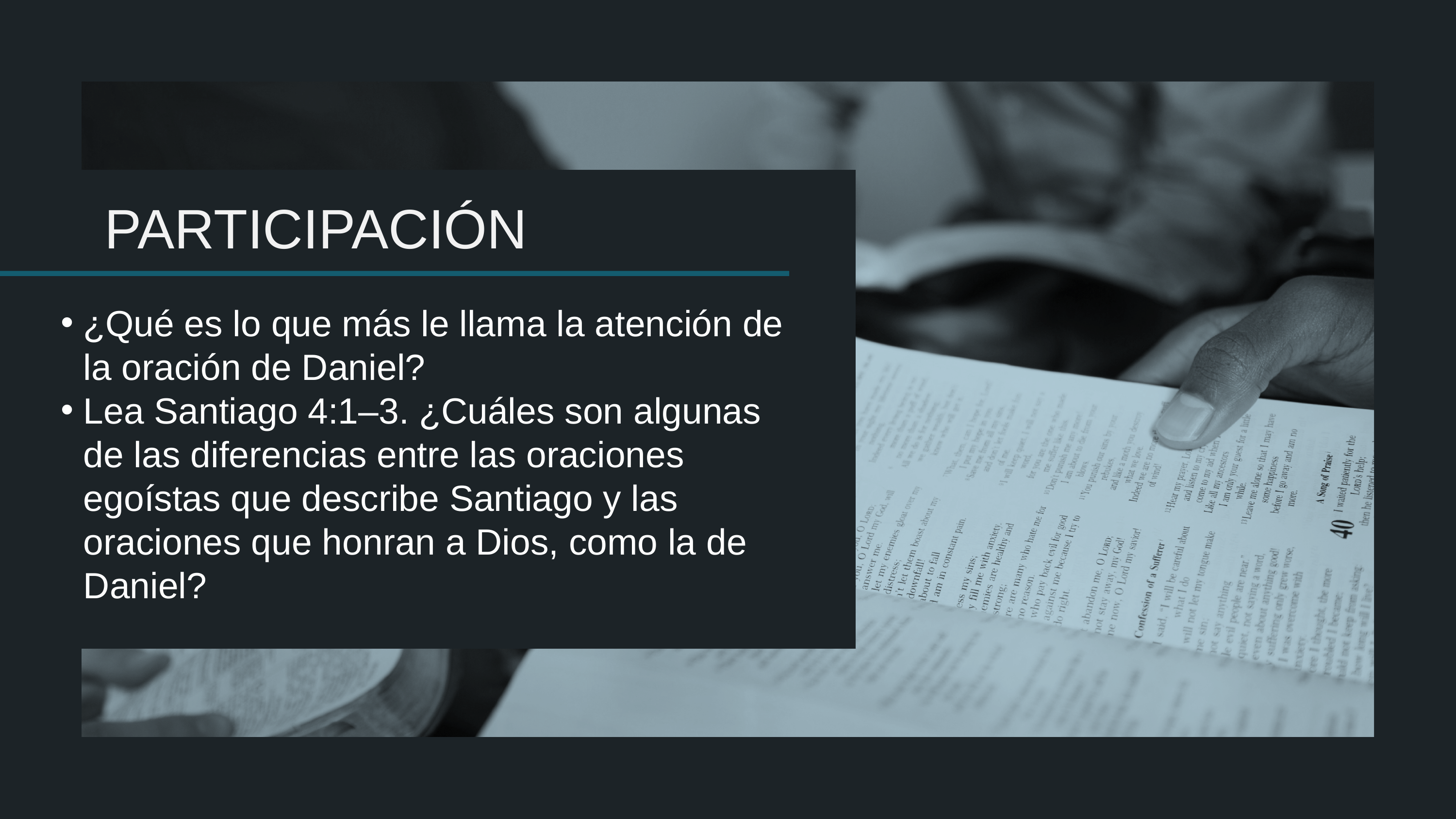

¿Qué es lo que más le llama la atención de la oración de Daniel?
Lea Santiago 4:1–3. ¿Cuáles son algunas de las diferencias entre las oraciones egoístas que describe Santiago y las oraciones que honran a Dios, como la de Daniel?